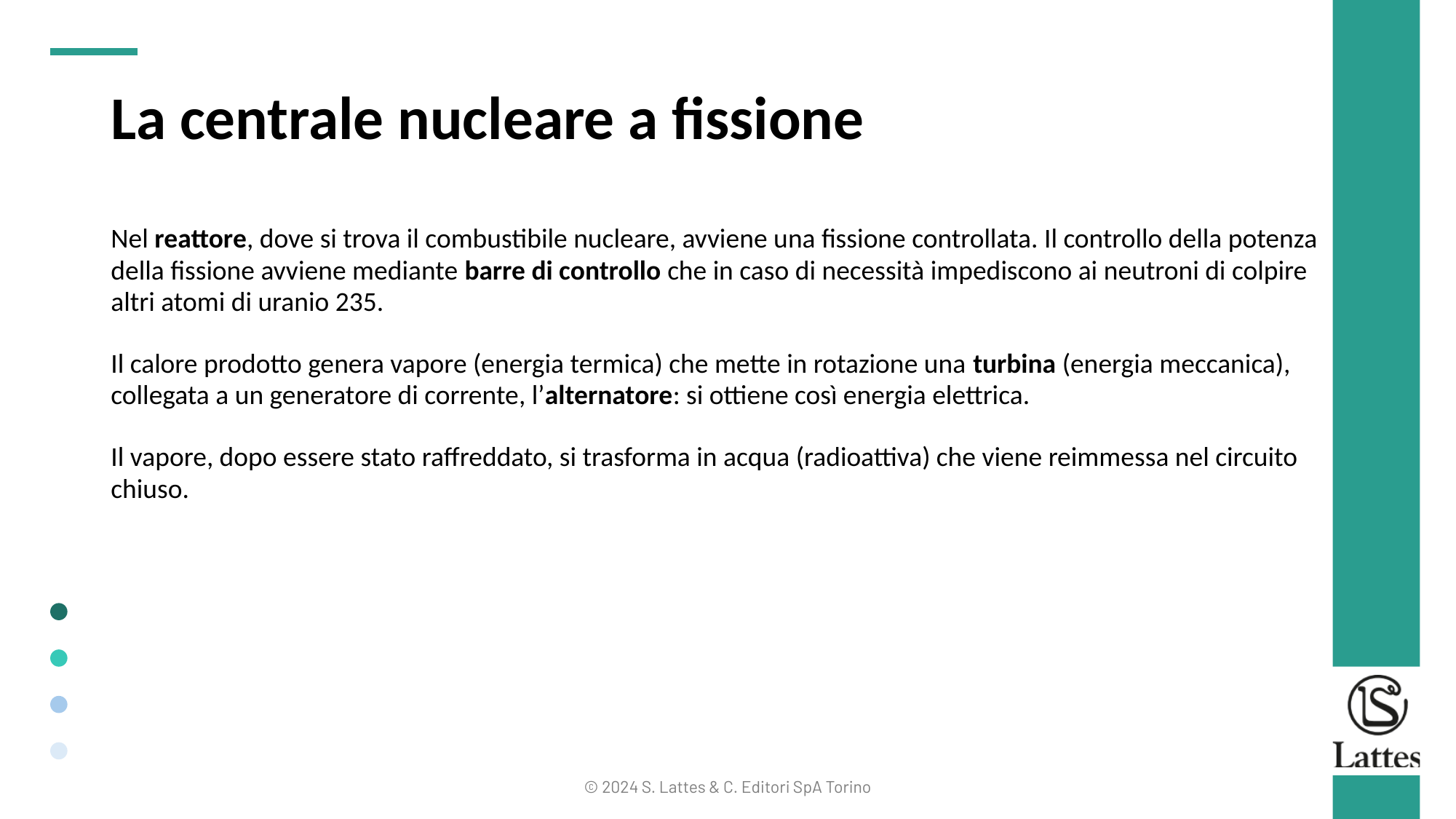

La centrale nucleare a fissione
Nel reattore, dove si trova il combustibile nucleare, avviene una fissione controllata. Il controllo della potenza della fissione avviene mediante barre di controllo che in caso di necessità impediscono ai neutroni di colpire altri atomi di uranio 235.
Il calore prodotto genera vapore (energia termica) che mette in rotazione una turbina (energia meccanica), collegata a un generatore di corrente, l’alternatore: si ottiene così energia elettrica.
Il vapore, dopo essere stato raffreddato, si trasforma in acqua (radioattiva) che viene reimmessa nel circuito chiuso.